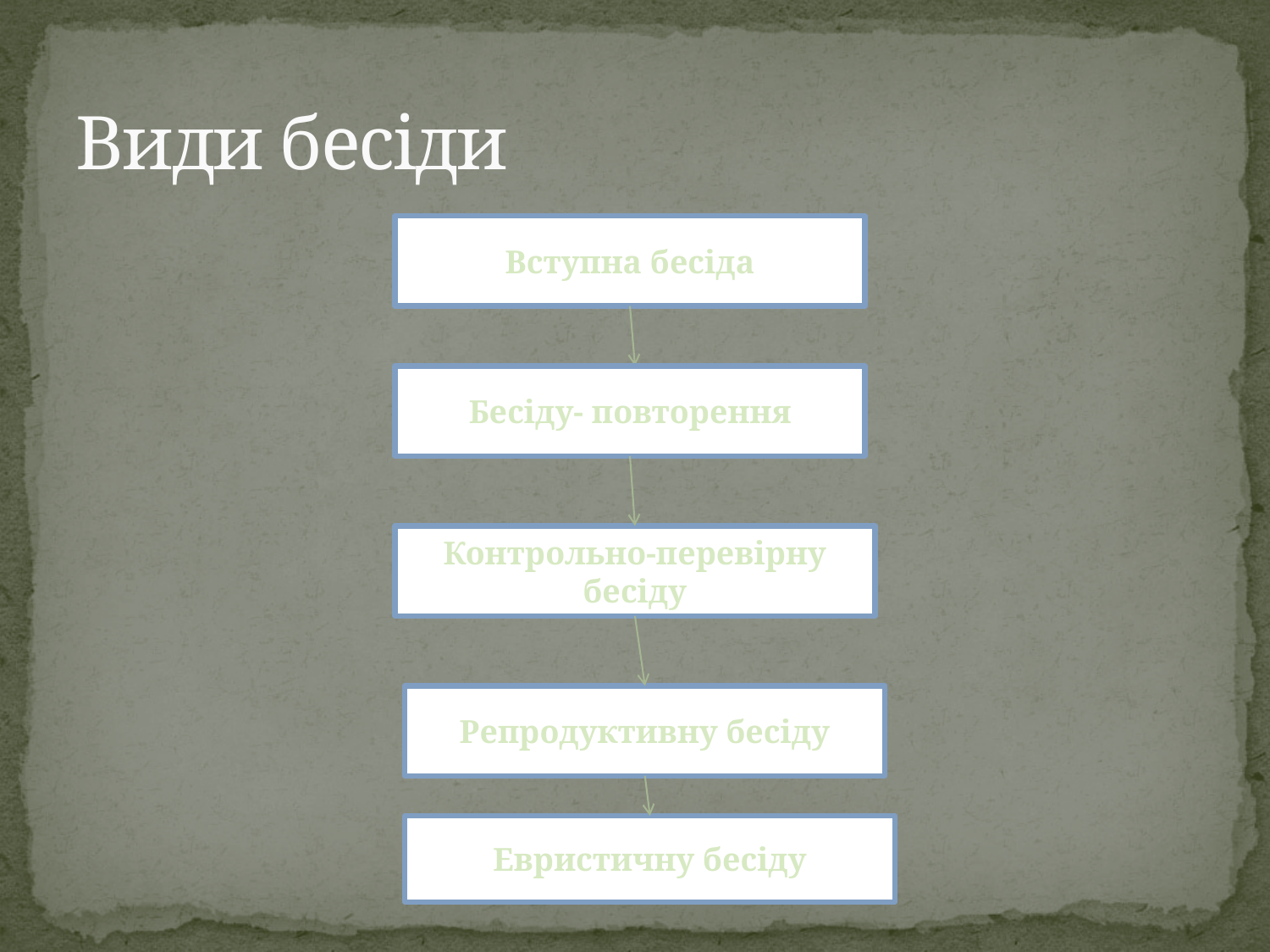

# Види бесіди

Вступна бесіда
Бесіду- повторення
Контрольно-перевірну бесіду
Репродуктивну бесіду
Евристичну бесіду